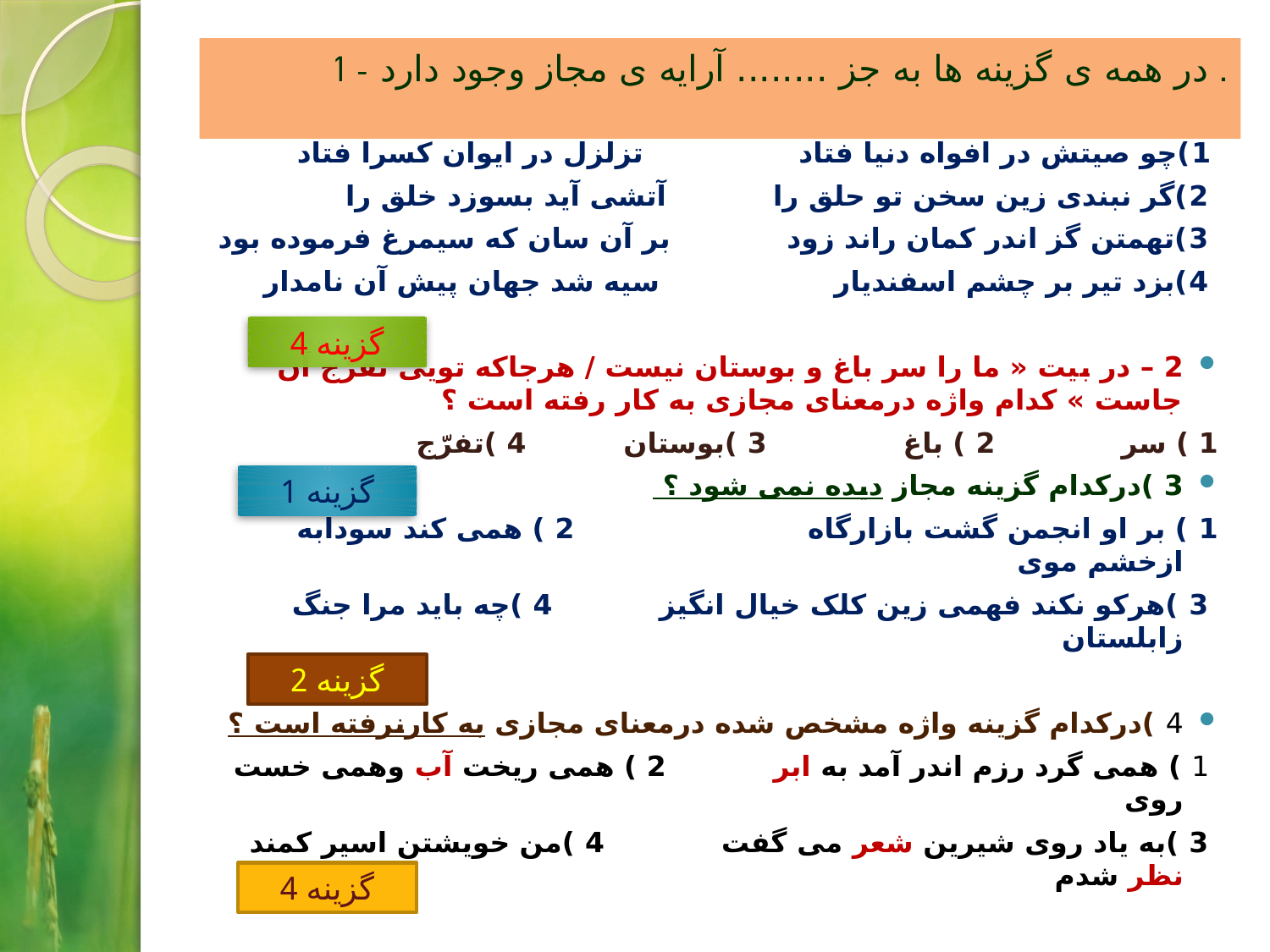

# 1 - در همه ی گزینه ها به جز ........ آرایه ی مجاز وجود دارد .
 1)چو صیتش در افواه دنیا فتاد                تزلزل در ایوان کسرا فتاد
 2)گر نبندی زین سخن تو حلق را           آتشی آید بسوزد خلق را
 3)تهمتن گز اندر کمان راند زود            بر آن سان که سیمرغ فرموده بود
 4)بزد تیر بر چشم اسفندیار                  سیه شد جهان پیش آن نامدار

2 – در بیت « ما را سر باغ و بوستان نیست / هرجاکه تویی تفرّج آن جاست » کدام واژه درمعنای مجازی به کار رفته است ؟
1 ) سر             2 ) باغ              3 )بوستان          4 )تفرّج
3 )درکدام گزینه مجاز دیده نمی شود ؟
1 ) بر او انجمن گشت بازارگاه                        2 ) همی کند سودابه ازخشم موی
 3 )هرکو نکند فهمی زین کلک خیال انگیز           4 )چه باید مرا جنگ زابلستان

4 )درکدام گزینه واژه مشخص شده درمعنای مجازی به کارنرفته است ؟
 1 ) همی گرد رزم اندر آمد به ابر           2 ) همی ریخت آب وهمی خست روی
 3 )به یاد روی شیرین شعر می گفت            4 )من خویشتن اسیر کمند نظر شدم

گزینه 4
گزینه 1
گزینه 2
گزینه 4